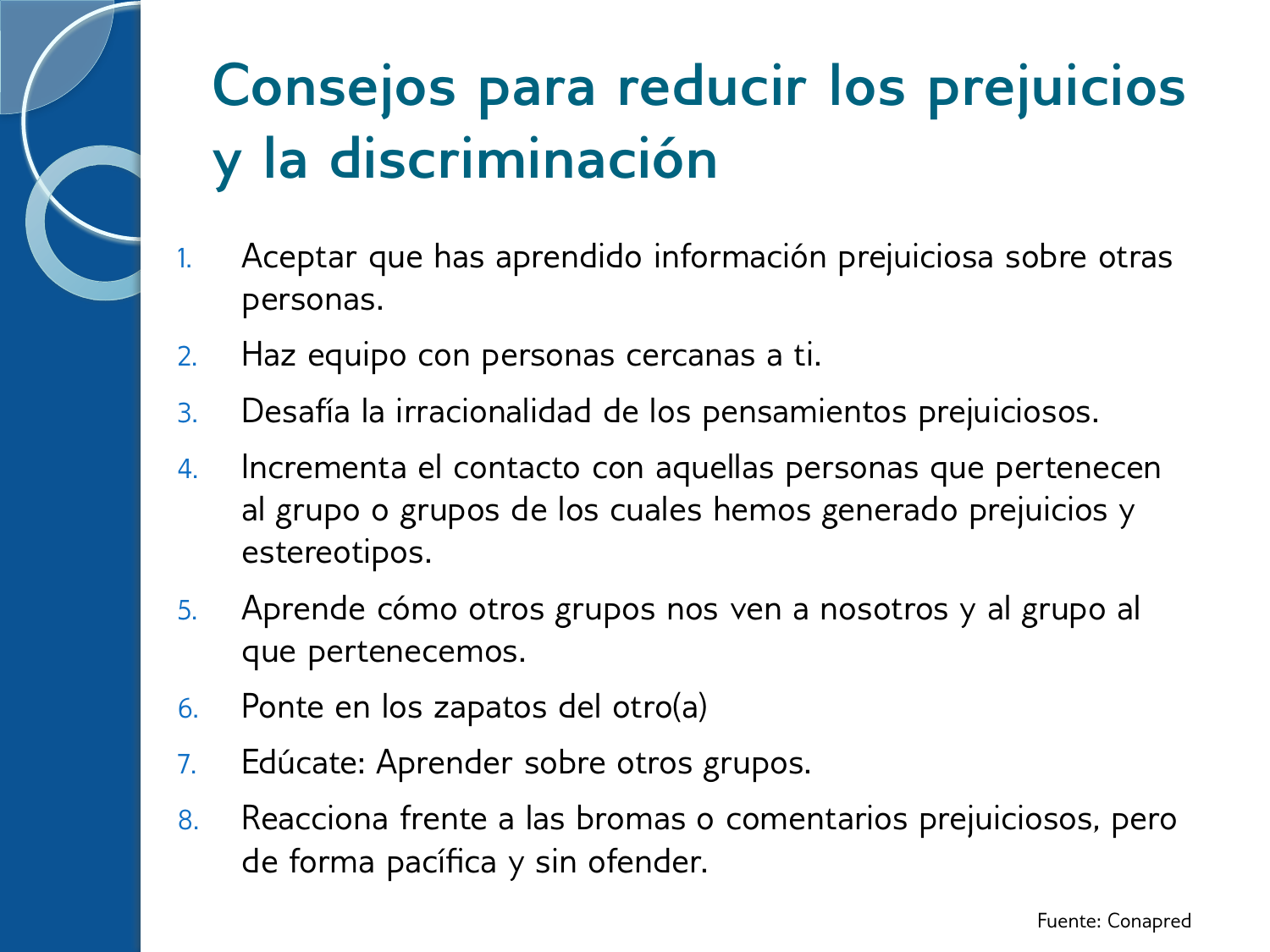

# Consejos para reducir los prejuicios y la discriminación
Aceptar que has aprendido información prejuiciosa sobre otras personas.
Haz equipo con personas cercanas a ti.
Desafía la irracionalidad de los pensamientos prejuiciosos.
Incrementa el contacto con aquellas personas que pertenecen al grupo o grupos de los cuales hemos generado prejuicios y estereotipos.
Aprende cómo otros grupos nos ven a nosotros y al grupo al que pertenecemos.
Ponte en los zapatos del otro(a)
Edúcate: Aprender sobre otros grupos.
Reacciona frente a las bromas o comentarios prejuiciosos, pero de forma pacífica y sin ofender.

Fuente: Conapred